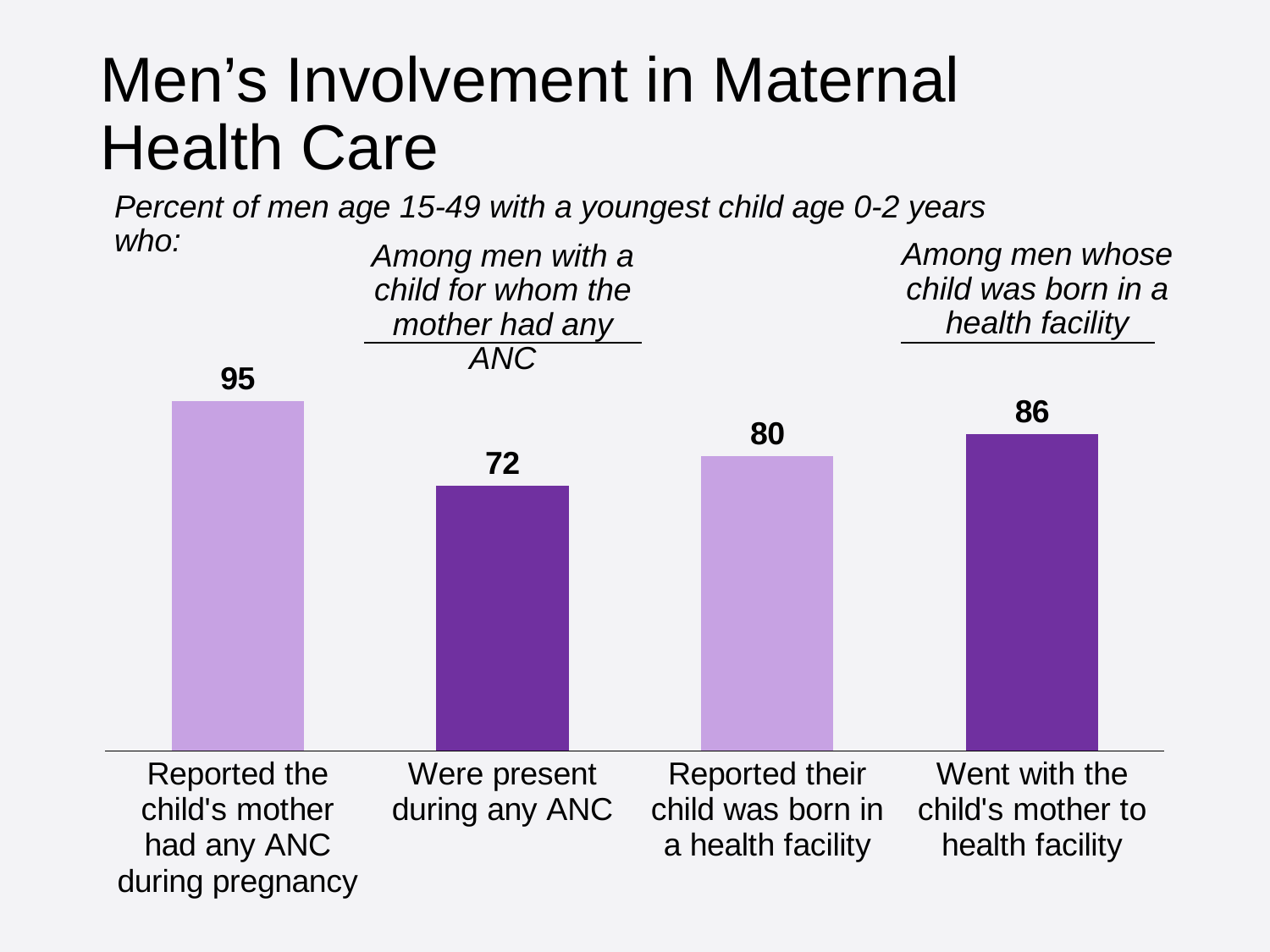

# Men’s Involvement in Maternal Health Care
Percent of men age 15-49 with a youngest child age 0-2 years who:
Among men whose child was born in a health facility
Among men with a child for whom the mother had any ANC

### Chart

| Category | Series 1 |
|---|---|
| Reported the child's mother had any ANC during pregnancy | 95.0 |
| Were present during any ANC | 72.0 |
| Reported their child was born in a health facility | 80.0 |
| Went with the child's mother to health facility | 86.0 |